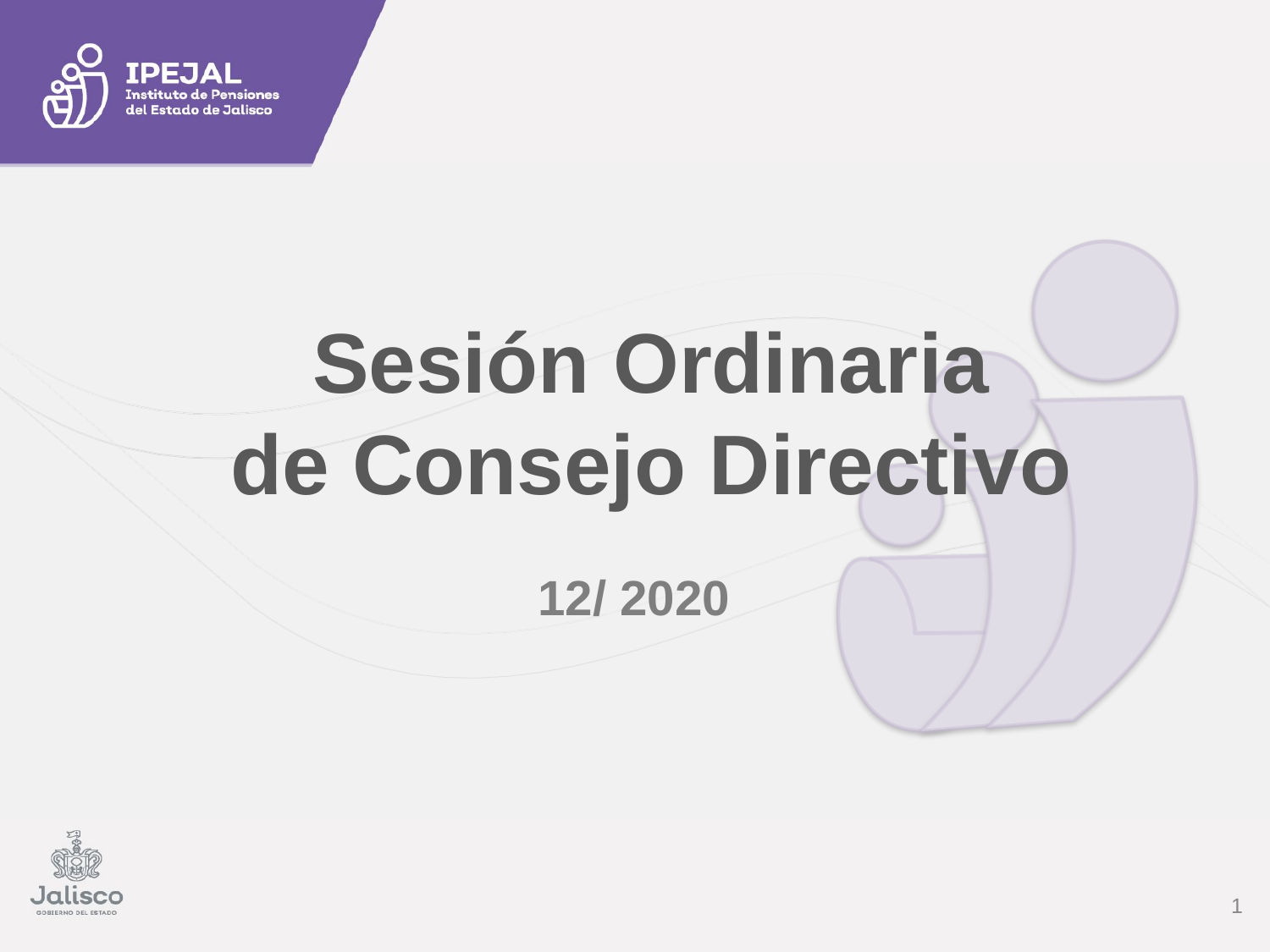

Sesión Ordinaria
de Consejo Directivo

12/ 2020
1